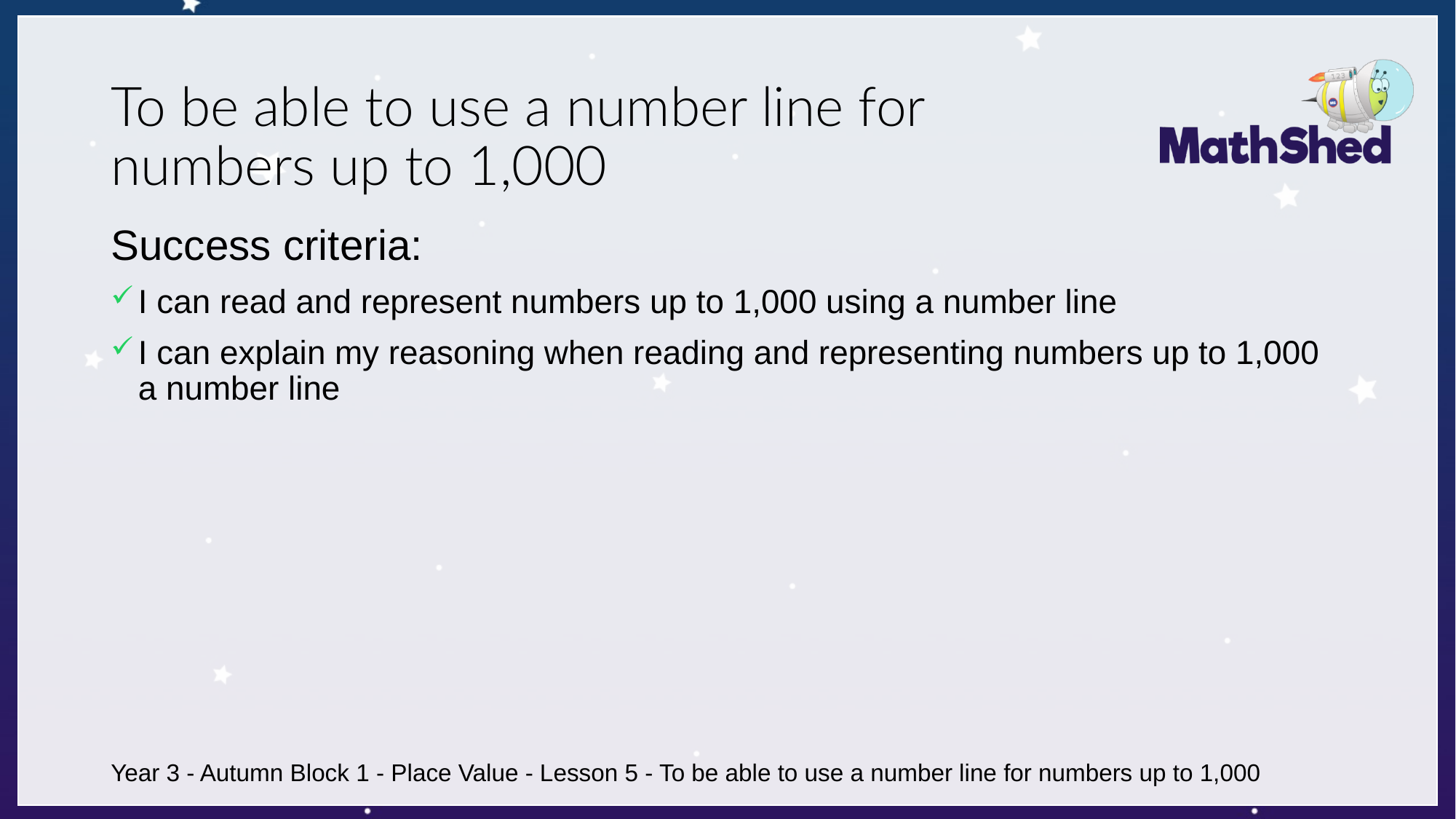

# To be able to use a number line for numbers up to 1,000
Success criteria:
I can read and represent numbers up to 1,000 using a number line
I can explain my reasoning when reading and representing numbers up to 1,000 a number line
Year 3 - Autumn Block 1 - Place Value - Lesson 5 - To be able to use a number line for numbers up to 1,000